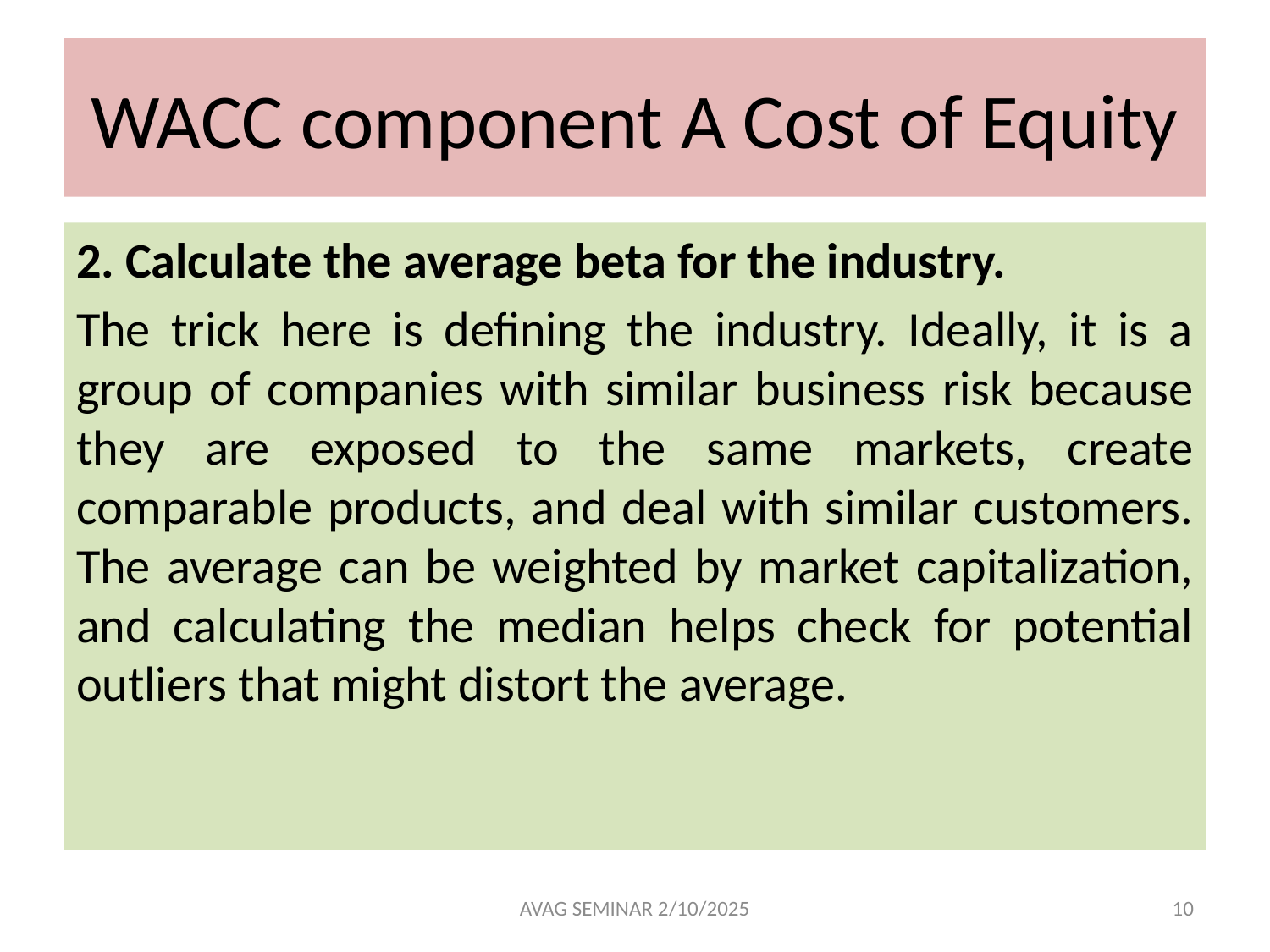

# WACC component A Cost of Equity
2. Calculate the average beta for the industry.
The trick here is defining the industry. Ideally, it is a group of companies with similar business risk because they are exposed to the same markets, create comparable products, and deal with similar customers. The average can be weighted by market capitalization, and calculating the median helps check for potential outliers that might distort the average.
AVAG SEMINAR 2/10/2025
10